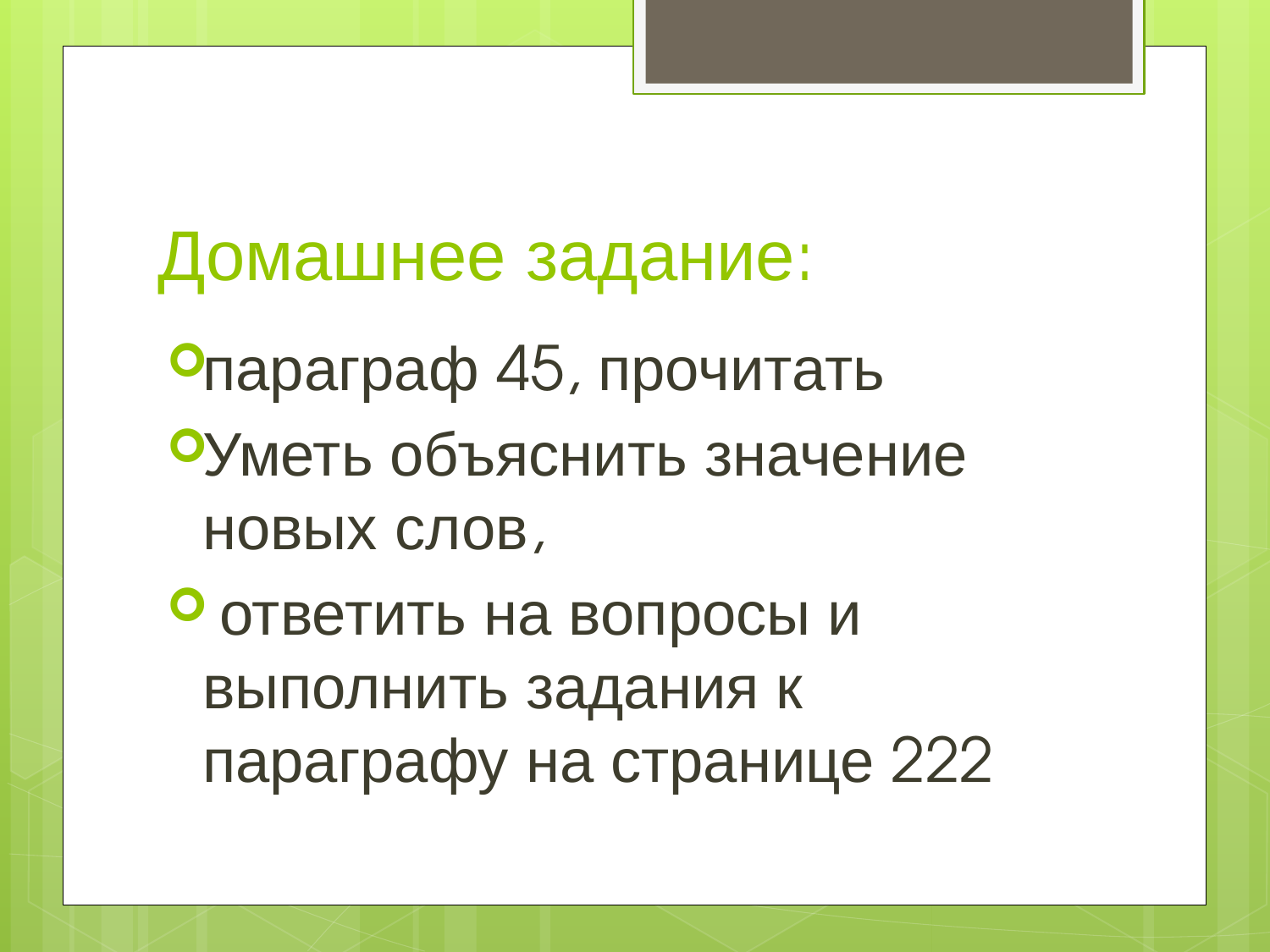

# Домашнее задание:
параграф 45, прочитать
Уметь объяснить значение новых слов,
 ответить на вопросы и выполнить задания к параграфу на странице 222